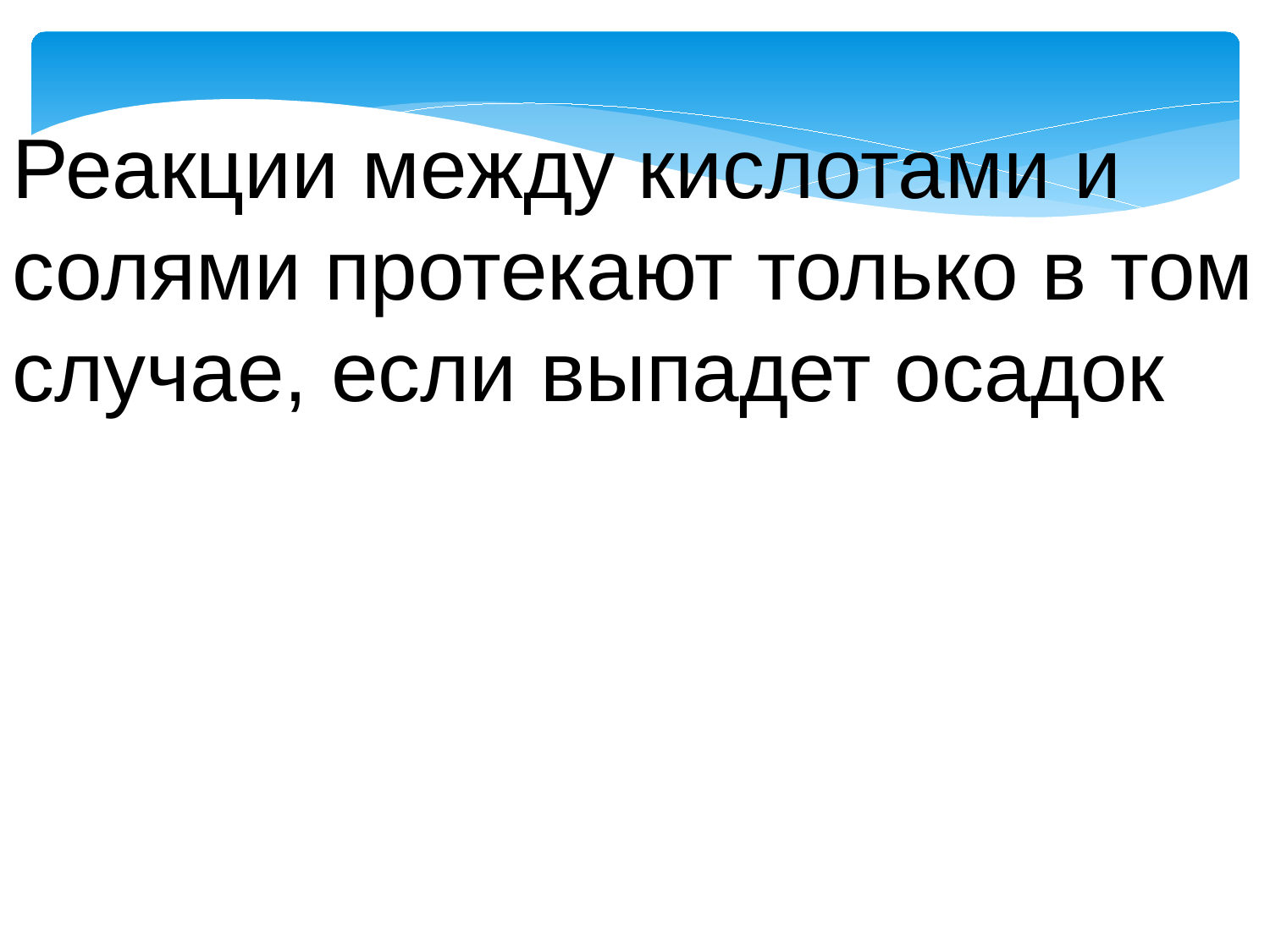

Реакции между кислотами и солями протекают только в том случае, если выпадет осадок